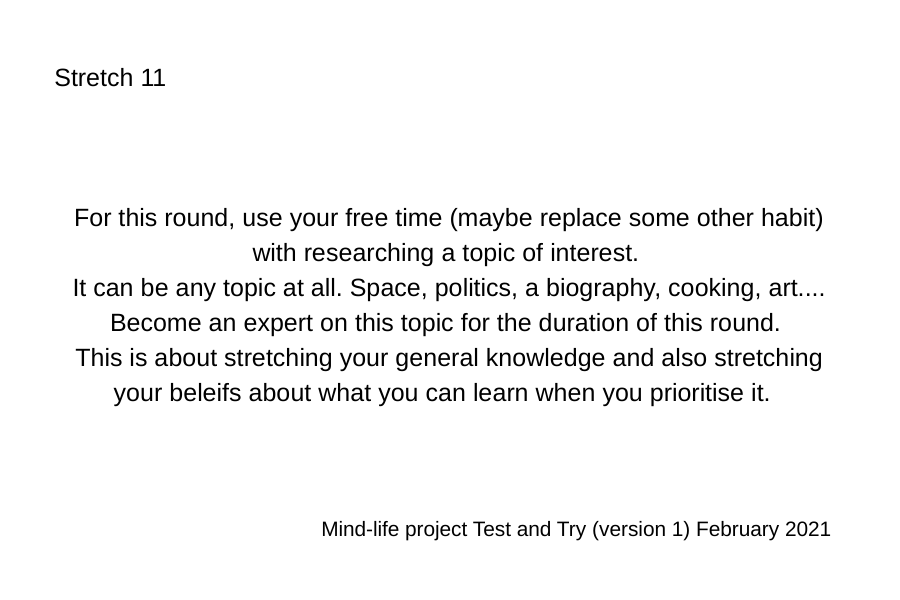

Stretch 11
For this round, use your free time (maybe replace some other habit) with researching a topic of interest.
It can be any topic at all. Space, politics, a biography, cooking, art....
Become an expert on this topic for the duration of this round.
This is about stretching your general knowledge and also stretching your beleifs about what you can learn when you prioritise it.
Mind-life project Test and Try (version 1) February 2021